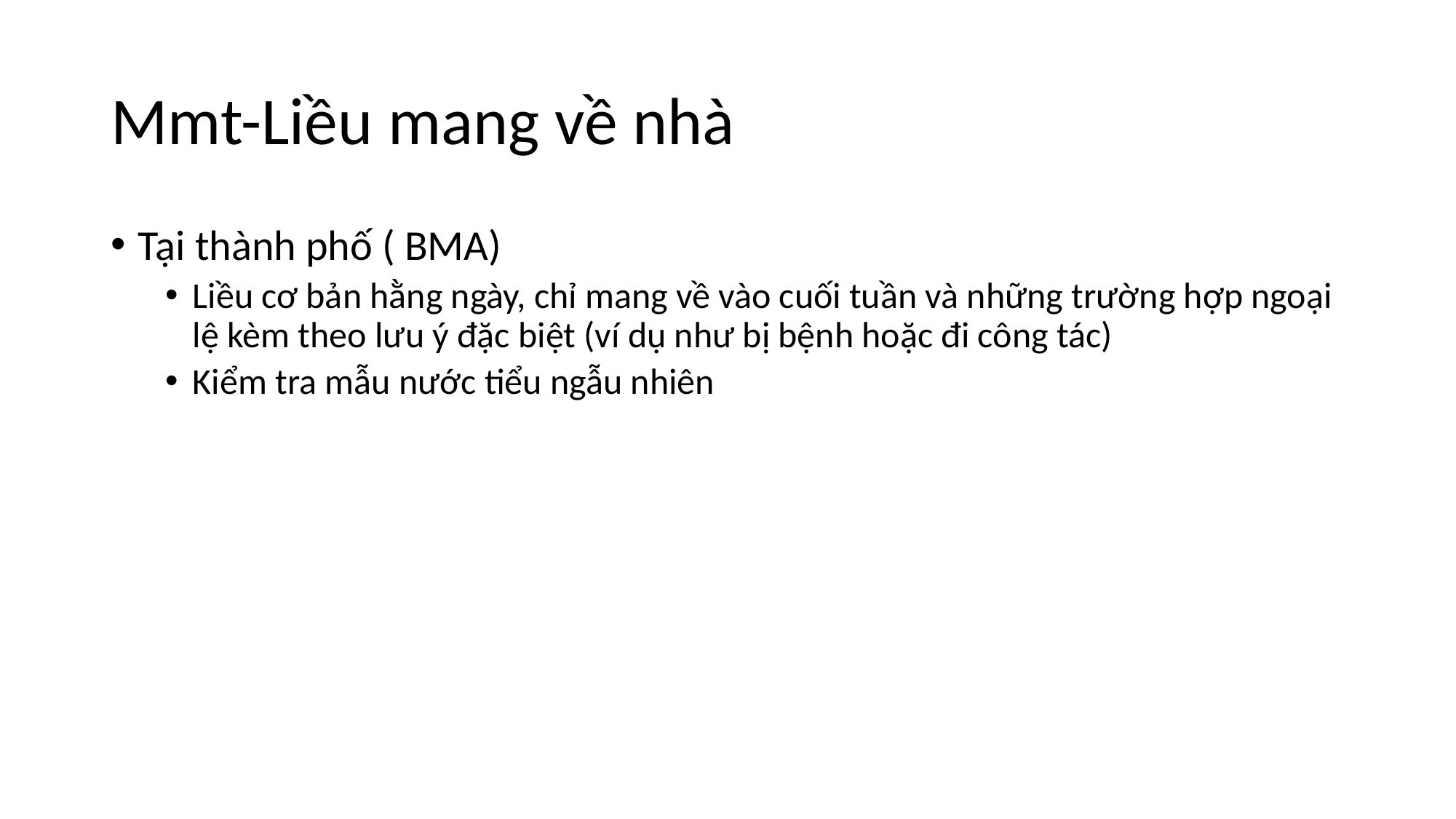

# Mmt-Liều mang về nhà
Tại thành phố ( BMA)
Liều cơ bản hằng ngày, chỉ mang về vào cuối tuần và những trường hợp ngoại lệ kèm theo lưu ý đặc biệt (ví dụ như bị bệnh hoặc đi công tác)
Kiểm tra mẫu nước tiểu ngẫu nhiên